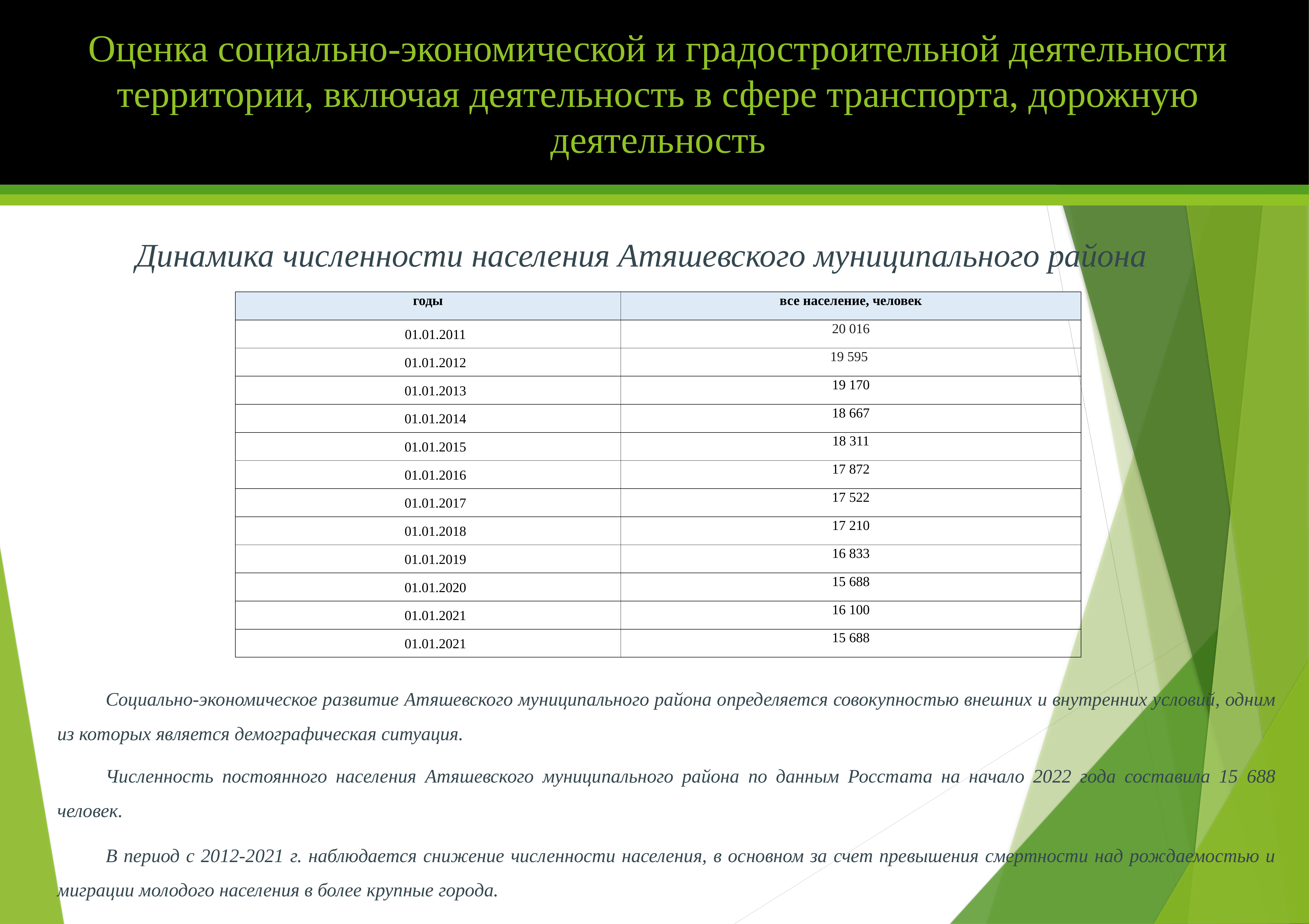

# Оценка социально-экономической и градостроительной деятельности территории, включая деятельность в сфере транспорта, дорожную деятельность
Динамика численности населения Атяшевского муниципального района
| годы | все население, человек |
| --- | --- |
| 01.01.2011 | 20 016 |
| 01.01.2012 | 19 595 |
| 01.01.2013 | 19 170 |
| 01.01.2014 | 18 667 |
| 01.01.2015 | 18 311 |
| 01.01.2016 | 17 872 |
| 01.01.2017 | 17 522 |
| 01.01.2018 | 17 210 |
| 01.01.2019 | 16 833 |
| 01.01.2020 | 15 688 |
| 01.01.2021 | 16 100 |
| 01.01.2021 | 15 688 |

Социально-экономическое развитие Атяшевского муниципального района определяется совокупностью внешних и внутренних условий, одним из которых является демографическая ситуация.
Численность постоянного населения Атяшевского муниципального района по данным Росстата на начало 2022 года составила 15 688 человек.
В период с 2012-2021 г. наблюдается снижение численности населения, в основном за счет превышения смертности над рождаемостью и миграции молодого населения в более крупные города.